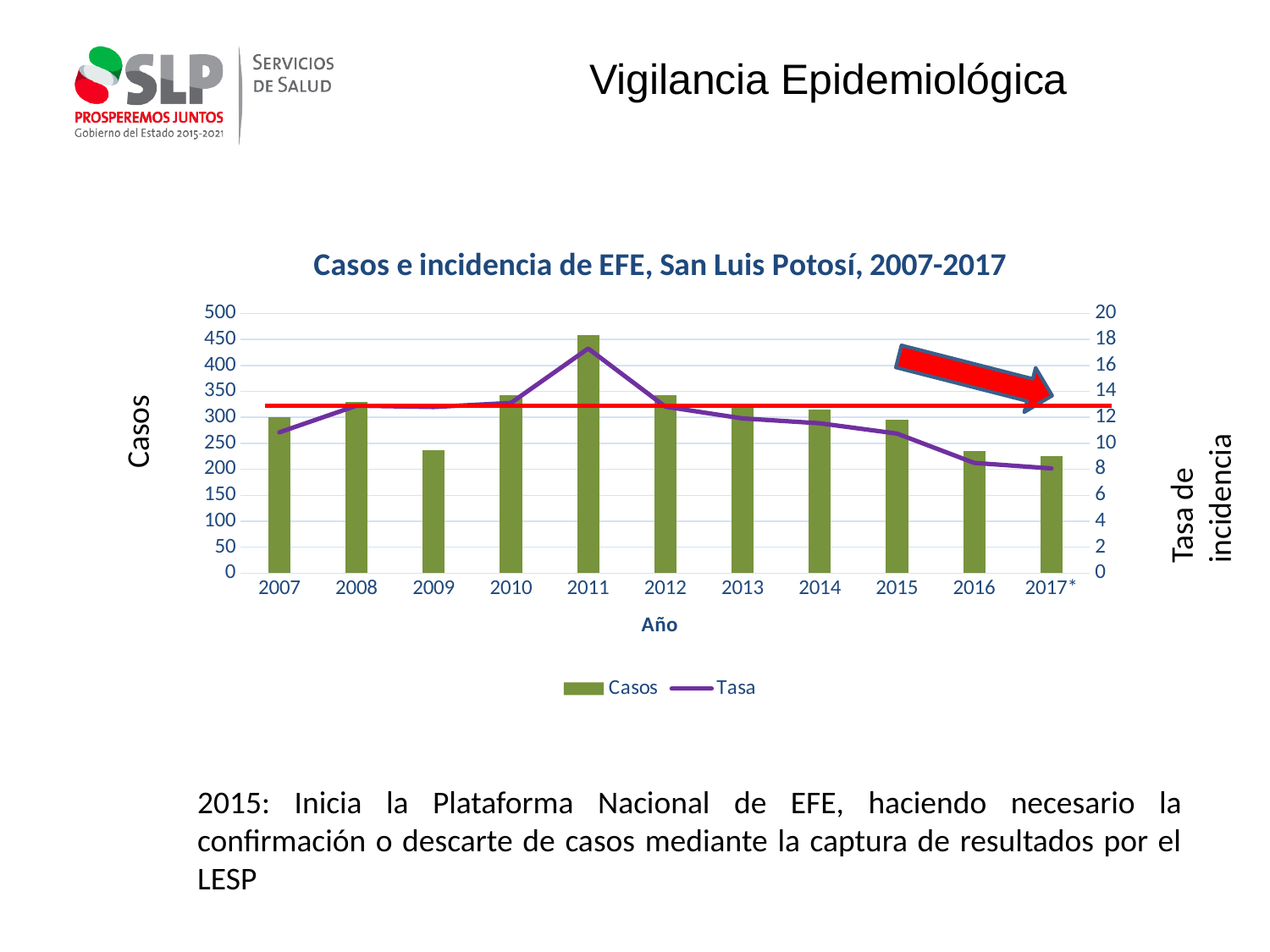

Vigilancia Epidemiológica

### Chart: Casos e incidencia de EFE, San Luis Potosí, 2007-2017

| Category | Casos | Tasa |
|---|---|---|
| 2007 | 300.0 | 10.85 |
| 2008 | 330.0 | 12.9 |
| 2009 | 237.0 | 12.8 |
| 2010 | 343.0 | 13.1093207 |
| 2011 | 458.0 | 17.2988751 |
| 2012 | 343.0 | 12.8209345 |
| 2013 | 322.0 | 11.9156652 |
| 2014 | 315.0 | 11.5460405 |
| 2015 | 296.0 | 10.7500405 |
| 2016 | 236.0 | 8.49533872 |
| 2017* | 226.0 | 8.06613085 |
Tasa de incidencia

Casos
2015: Inicia la Plataforma Nacional de EFE, haciendo necesario la confirmación o descarte de casos mediante la captura de resultados por el LESP